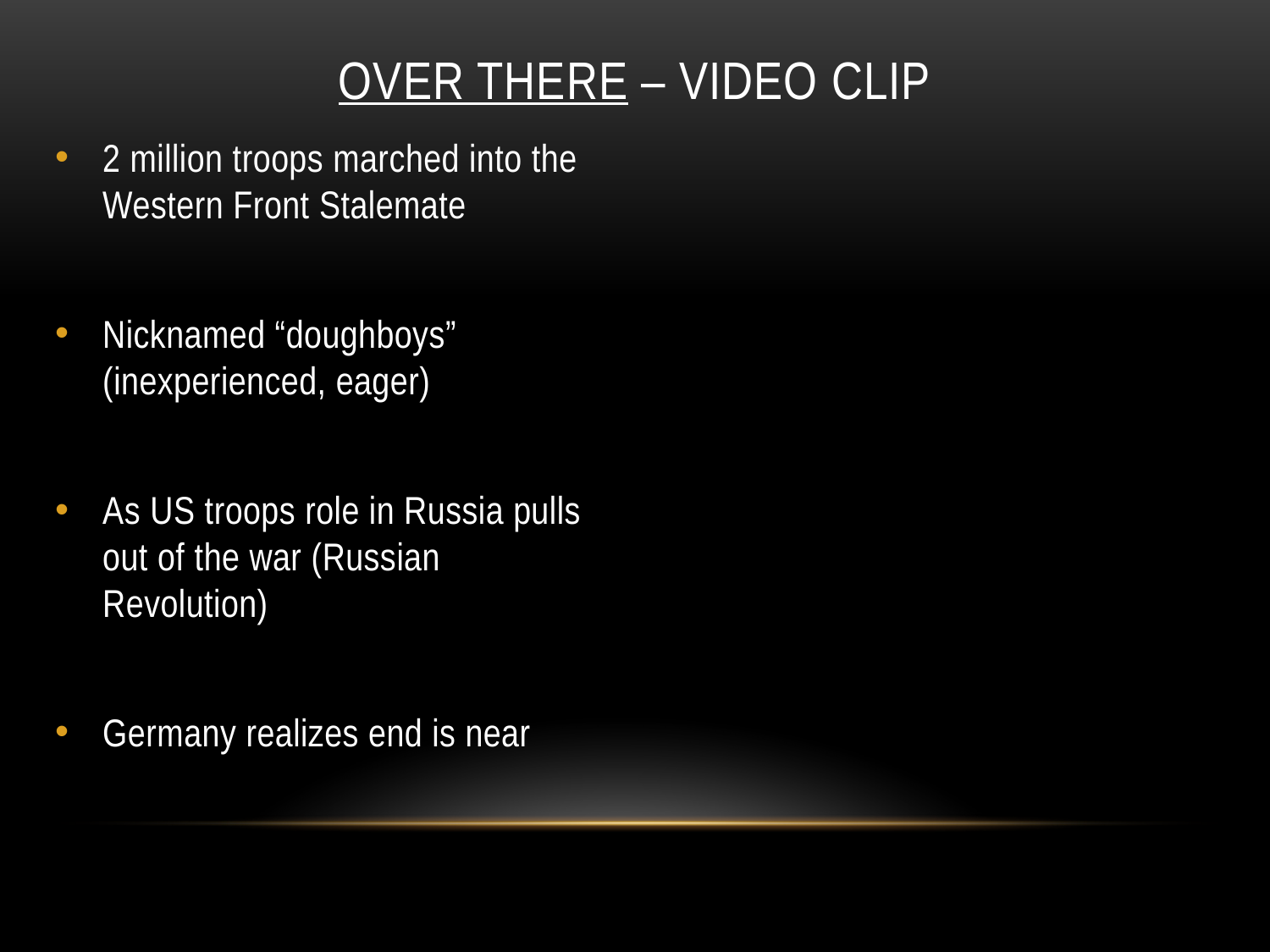

# Over there – Video clip
2 million troops marched into the Western Front Stalemate

Nicknamed “doughboys” (inexperienced, eager)

As US troops role in Russia pulls out of the war (Russian Revolution)

Germany realizes end is near